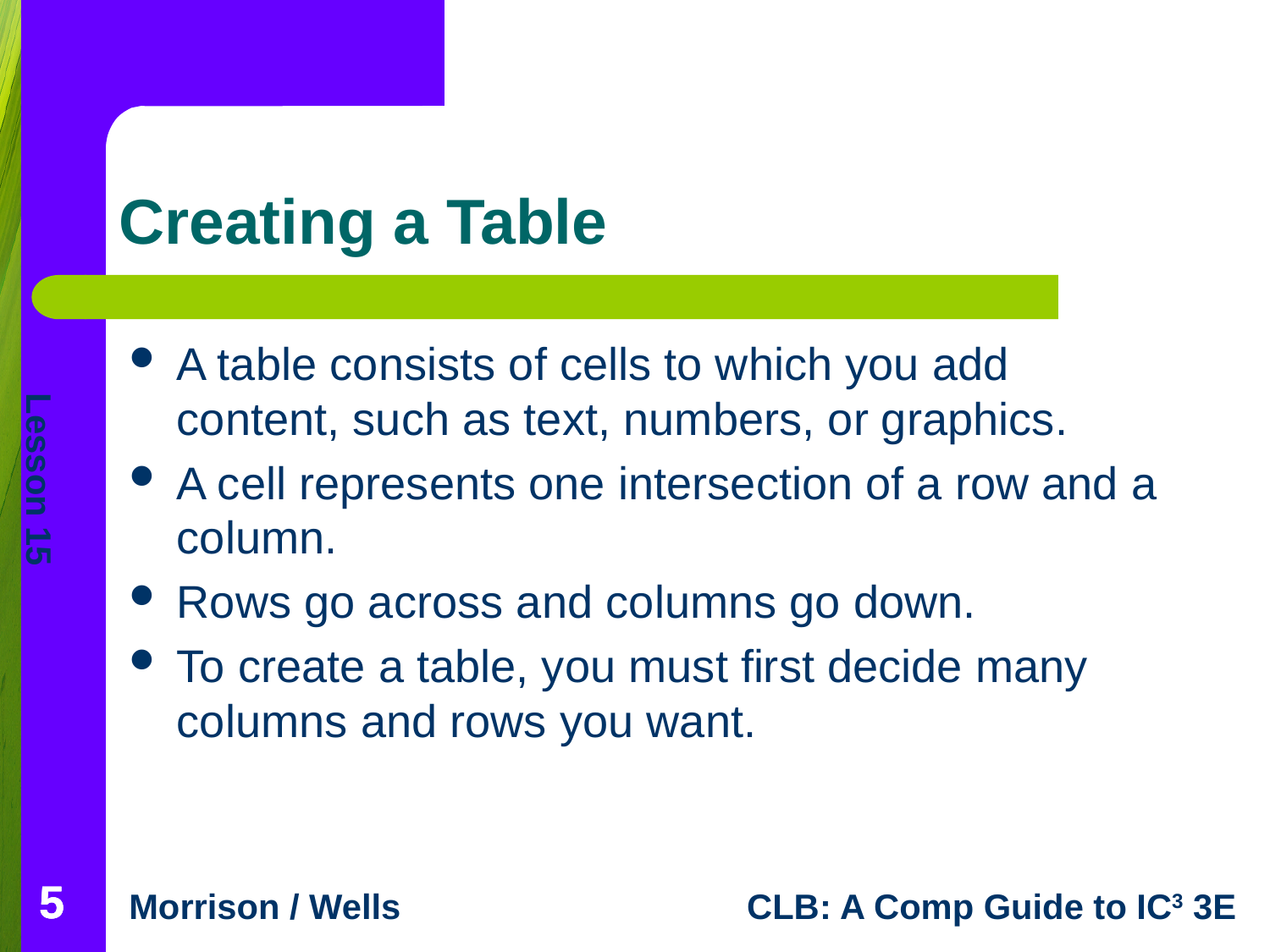

# Creating a Table
A table consists of cells to which you add content, such as text, numbers, or graphics.
A cell represents one intersection of a row and a column.
Rows go across and columns go down.
To create a table, you must first decide many columns and rows you want.
5
5
5